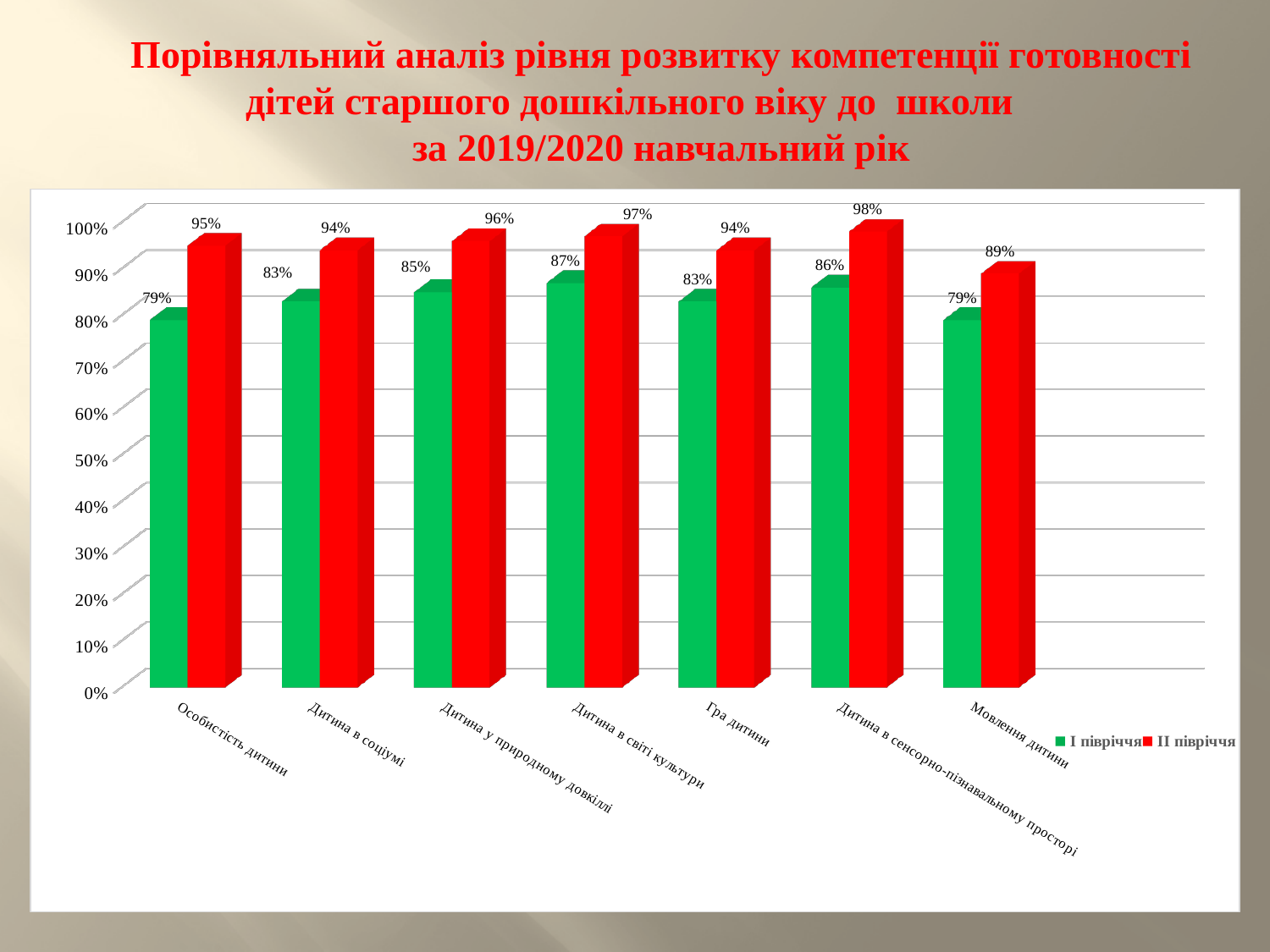

Порівняльний аналіз рівня розвитку компетенції готовності дітей старшого дошкільного віку до  школи
за 2019/2020 навчальний рік

[unsupported chart]